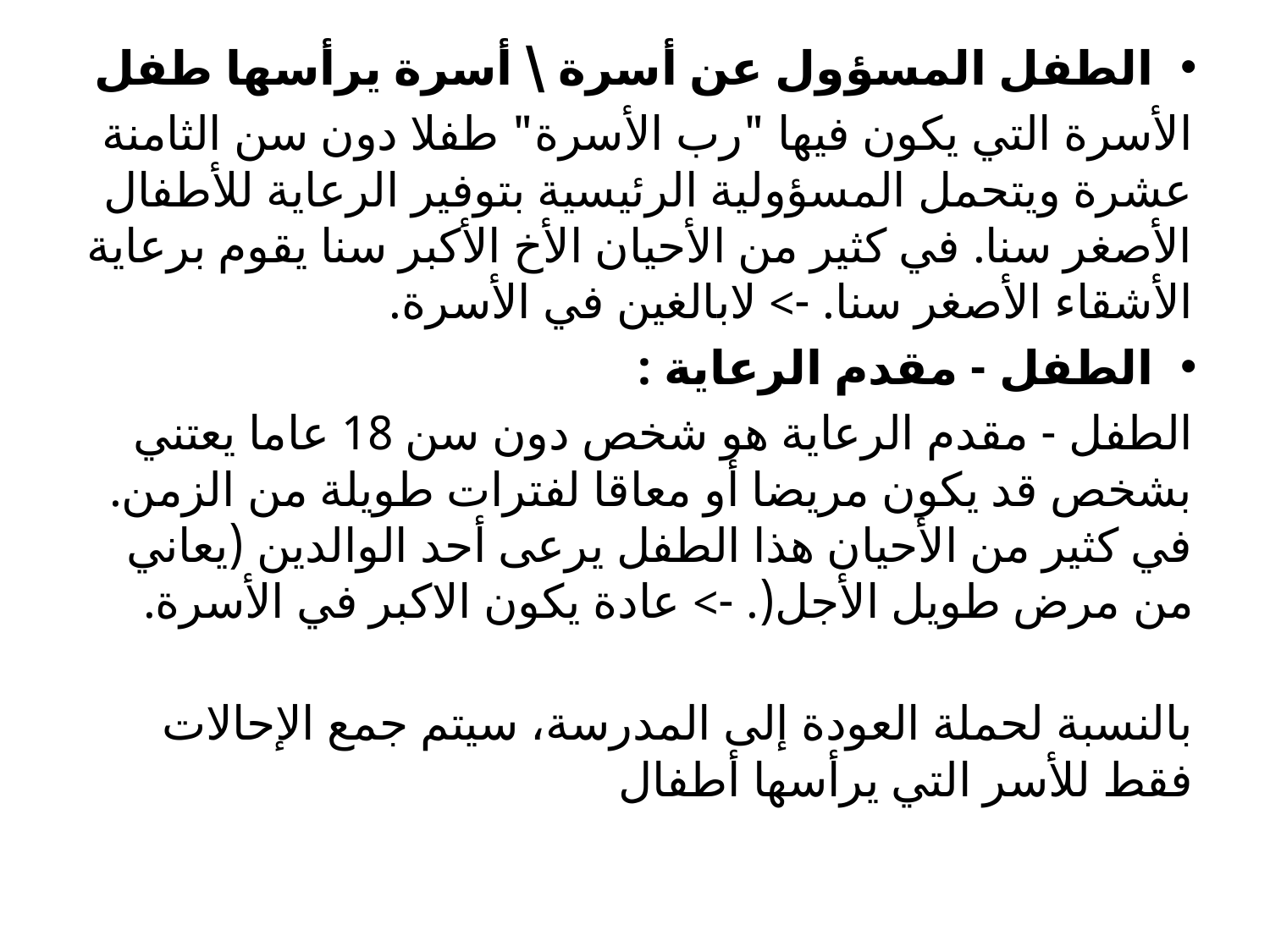

الطفل المسؤول عن أسرة \ أسرة يرأسها طفل
الأسرة التي يكون فيها "رب الأسرة" طفلا دون سن الثامنة عشرة ويتحمل المسؤولية الرئيسية بتوفير الرعاية للأطفال الأصغر سنا. في كثير من الأحيان الأخ الأكبر سنا يقوم برعاية الأشقاء الأصغر سنا. -> لابالغين في الأسرة.
الطفل - مقدم الرعاية :
الطفل - مقدم الرعاية هو شخص دون سن 18 عاما يعتني بشخص قد يكون مريضا أو معاقا لفترات طويلة من الزمن. في كثير من الأحيان هذا الطفل يرعى أحد الوالدين (يعاني من مرض طويل الأجل(. -> عادة يكون الاكبر في الأسرة.
بالنسبة لحملة العودة إلى المدرسة، سيتم جمع الإحالات فقط للأسر التي يرأسها أطفال